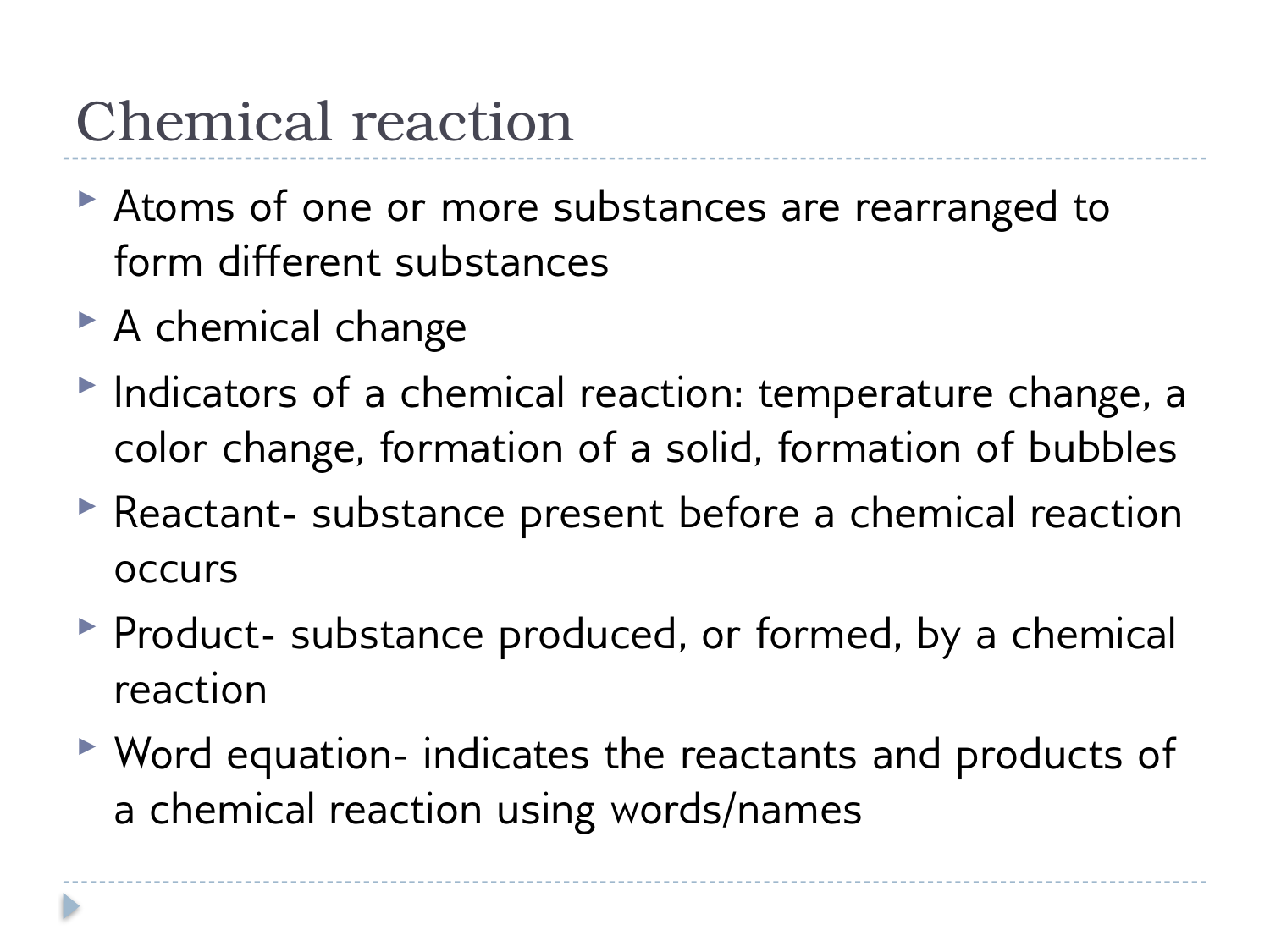

# Chemical reaction
Atoms of one or more substances are rearranged to form different substances
A chemical change
Indicators of a chemical reaction: temperature change, a color change, formation of a solid, formation of bubbles
Reactant- substance present before a chemical reaction occurs
Product- substance produced, or formed, by a chemical reaction
Word equation- indicates the reactants and products of a chemical reaction using words/names